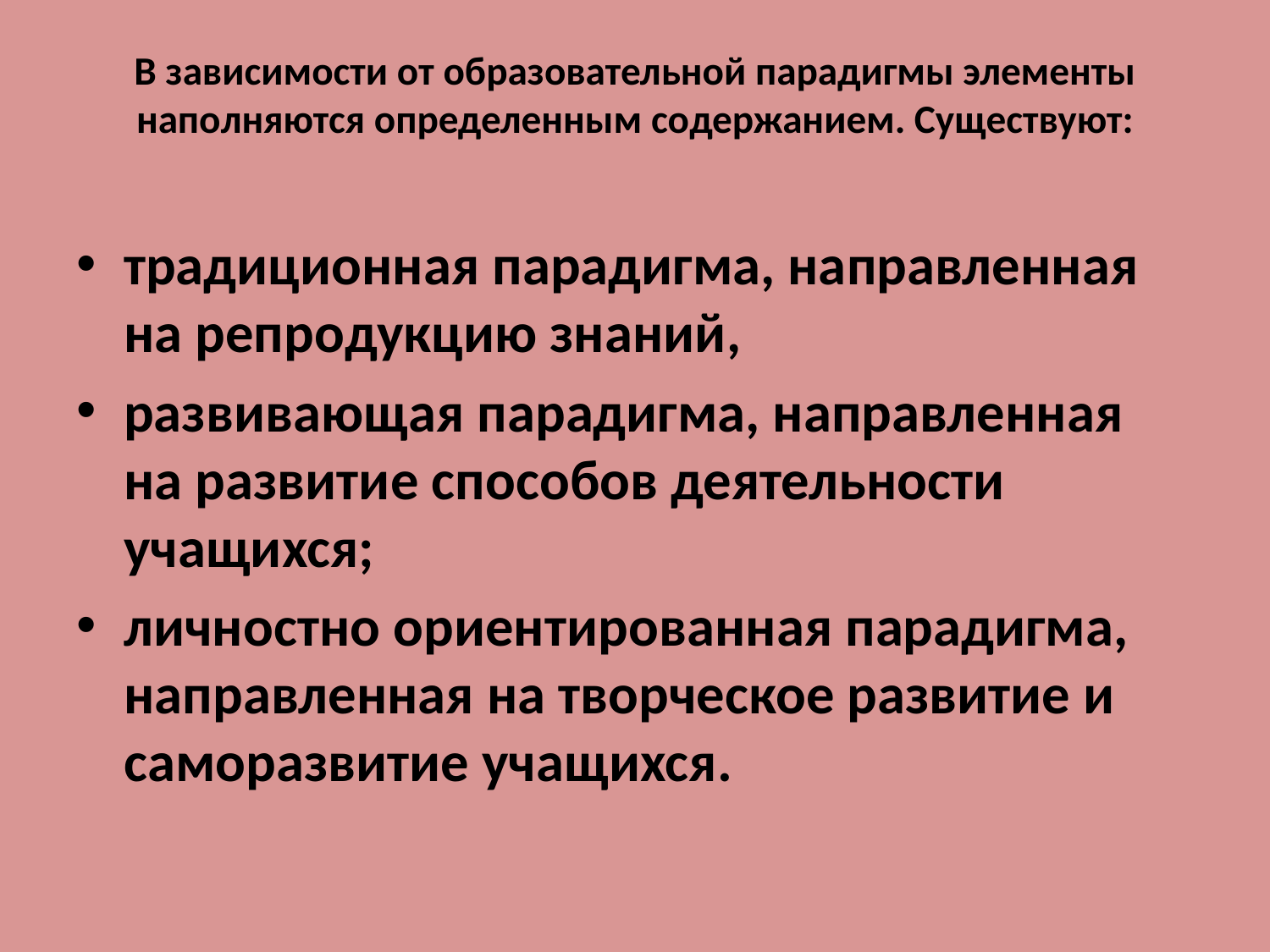

# В зависимости от образовательной парадигмы элементы наполняются определенным содержанием. Существуют:
традиционная парадигма, направленная на репродукцию знаний,
развивающая парадигма, направленная на развитие способов деятельности учащихся;
личностно ориентированная парадигма, направленная на творческое развитие и саморазвитие учащихся.